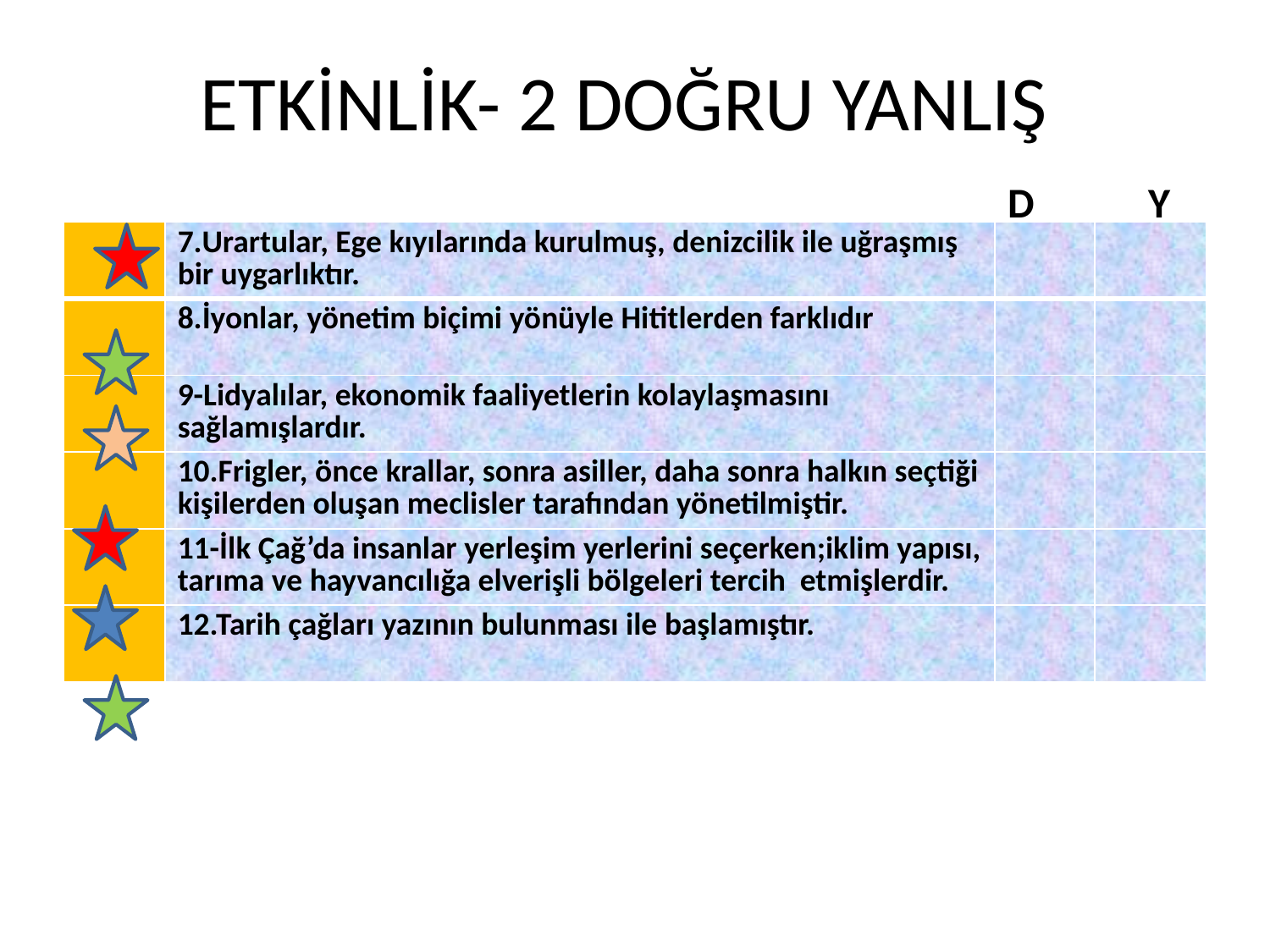

# ETKİNLİK- 2 DOĞRU YANLIŞ
    D            Y
|  | 7.Urartular, Ege kıyılarında kurulmuş, denizcilik ile uğraşmış bir uygarlıktır. |  |  |
| --- | --- | --- | --- |
|  | 8.İyonlar, yönetim biçimi yönüyle Hititlerden farklıdır |  |  |
|  | 9-Lidyalılar, ekonomik faaliyetlerin kolaylaşmasını sağlamışlardır. |  |  |
|  | 10.Frigler, önce krallar, sonra asiller, daha sonra halkın seçtiği kişilerden oluşan meclisler tarafından yönetilmiştir. |  |  |
|  | 11-İlk Çağ’da insanlar yerleşim yerlerini seçerken;iklim yapısı, tarıma ve hayvancılığa elverişli bölgeleri tercih etmişlerdir. |  |  |
|  | 12.Tarih çağları yazının bulunması ile başlamıştır. |  |  |